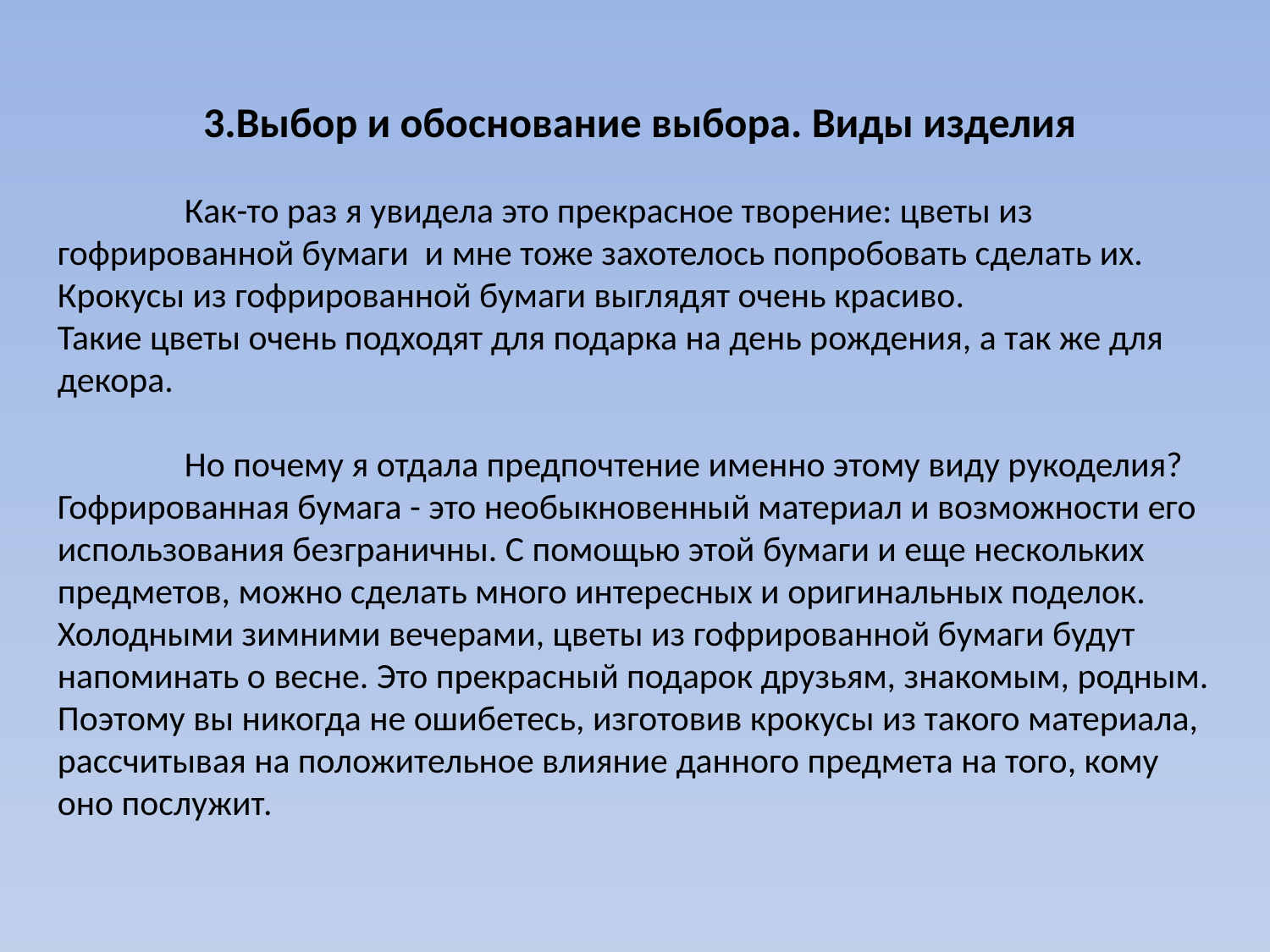

3.Выбор и обоснование выбора. Виды изделия

	Как-то раз я увидела это прекрасное творение: цветы из гофрированной бумаги  и мне тоже захотелось попробовать сделать их. Крокусы из гофрированной бумаги выглядят очень красиво.
Такие цветы очень подходят для подарка на день рождения, а так же для декора.

	Но почему я отдала предпочтение именно этому виду рукоделия? Гофрированная бумага - это необыкновенный материал и возможности его использования безграничны. С помощью этой бумаги и еще нескольких предметов, можно сделать много интересных и оригинальных поделок. Холодными зимними вечерами, цветы из гофрированной бумаги будут напоминать о весне. Это прекрасный подарок друзьям, знакомым, родным. Поэтому вы никогда не ошибетесь, изготовив крокусы из такого материала, рассчитывая на положительное влияние данного предмета на того, кому оно послужит.